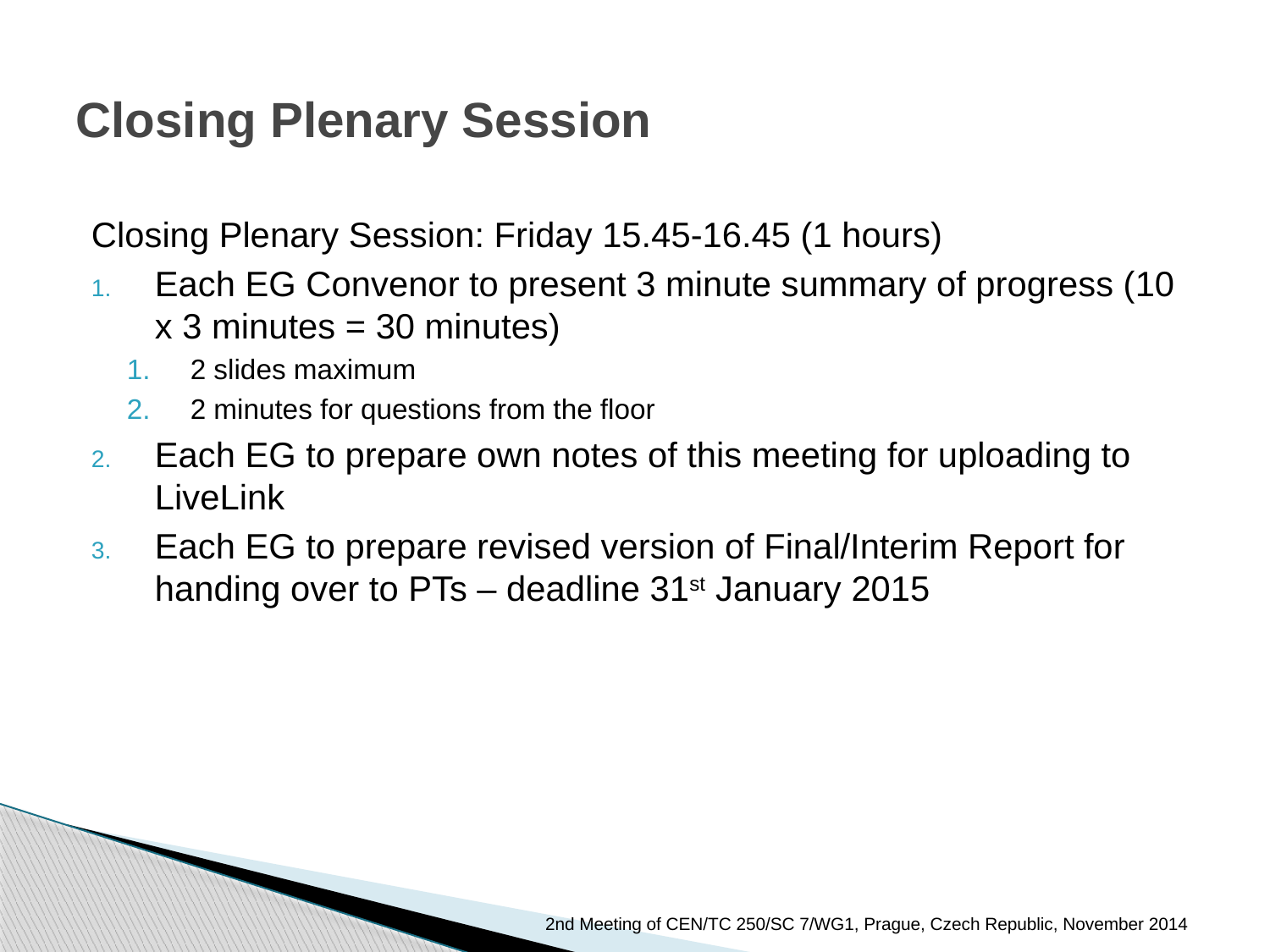

# Closing Plenary Session
Closing Plenary Session: Friday 15.45-16.45 (1 hours)
Each EG Convenor to present 3 minute summary of progress (10 x 3 minutes = 30 minutes)
2 slides maximum
2 minutes for questions from the floor
Each EG to prepare own notes of this meeting for uploading to LiveLink
Each EG to prepare revised version of Final/Interim Report for handing over to PTs – deadline 31st January 2015
2nd Meeting of CEN/TC 250/SC 7/WG1, Prague, Czech Republic, November 2014